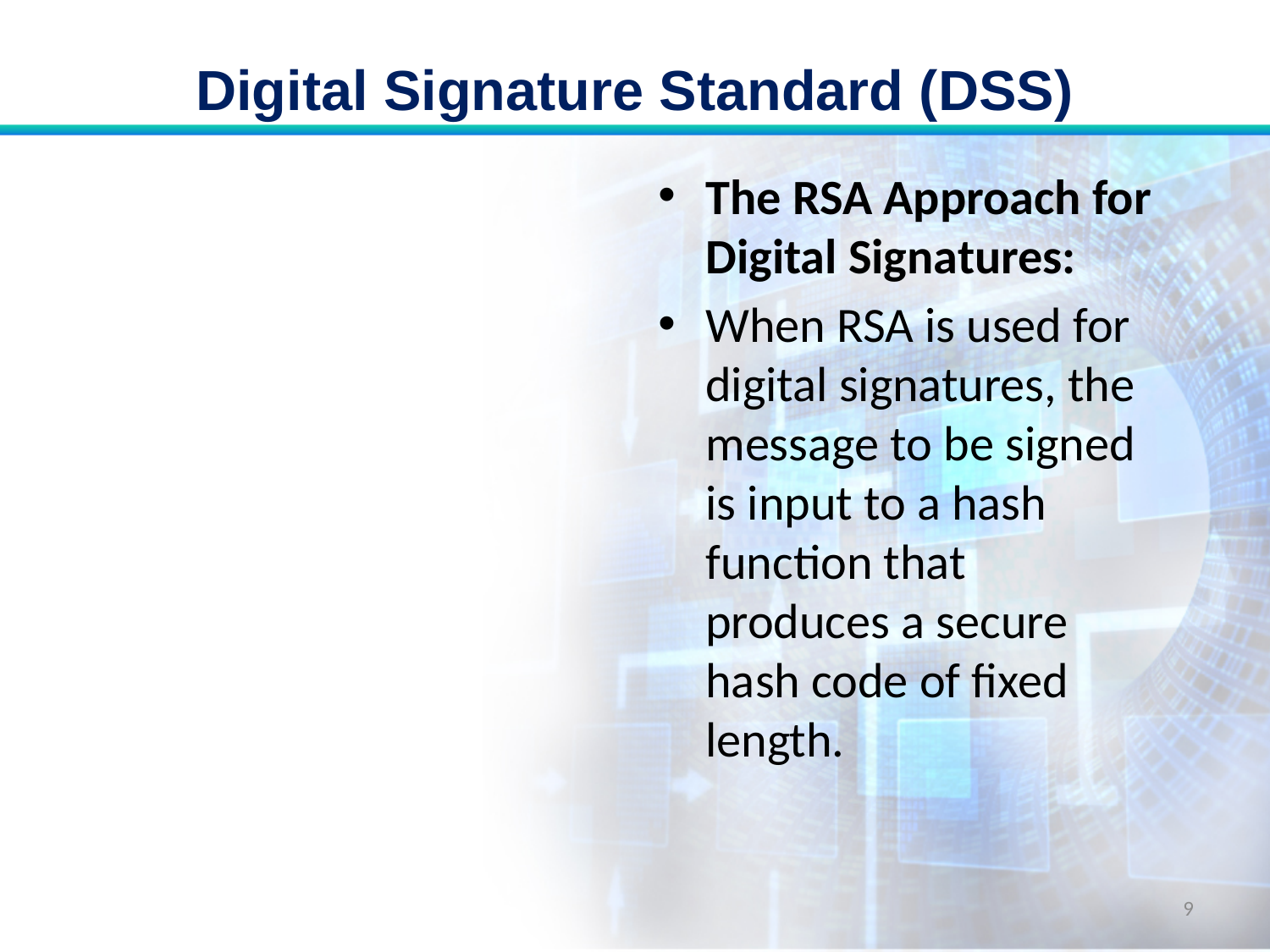

# Digital Signature Standard (DSS)
The RSA Approach for Digital Signatures:
When RSA is used for digital signatures, the message to be signed is input to a hash function that produces a secure hash code of fixed length.
9